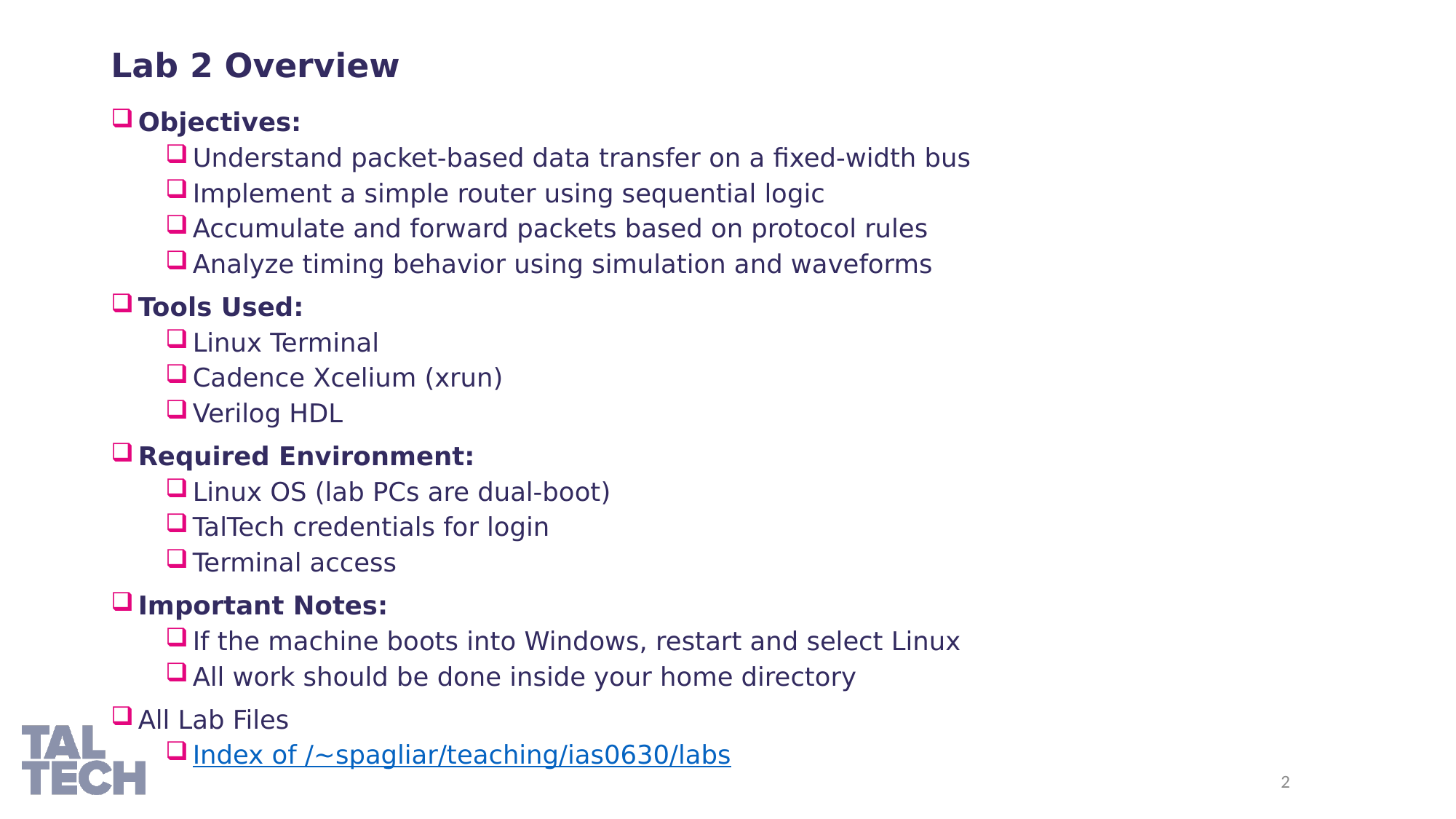

# Lab 2 Overview
Objectives:
Understand packet-based data transfer on a fixed-width bus
Implement a simple router using sequential logic
Accumulate and forward packets based on protocol rules
Analyze timing behavior using simulation and waveforms
Tools Used:
Linux Terminal
Cadence Xcelium (xrun)
Verilog HDL
Required Environment:
Linux OS (lab PCs are dual-boot)
TalTech credentials for login
Terminal access
Important Notes:
If the machine boots into Windows, restart and select Linux
All work should be done inside your home directory
All Lab Files
Index of /~spagliar/teaching/ias0630/labs

2